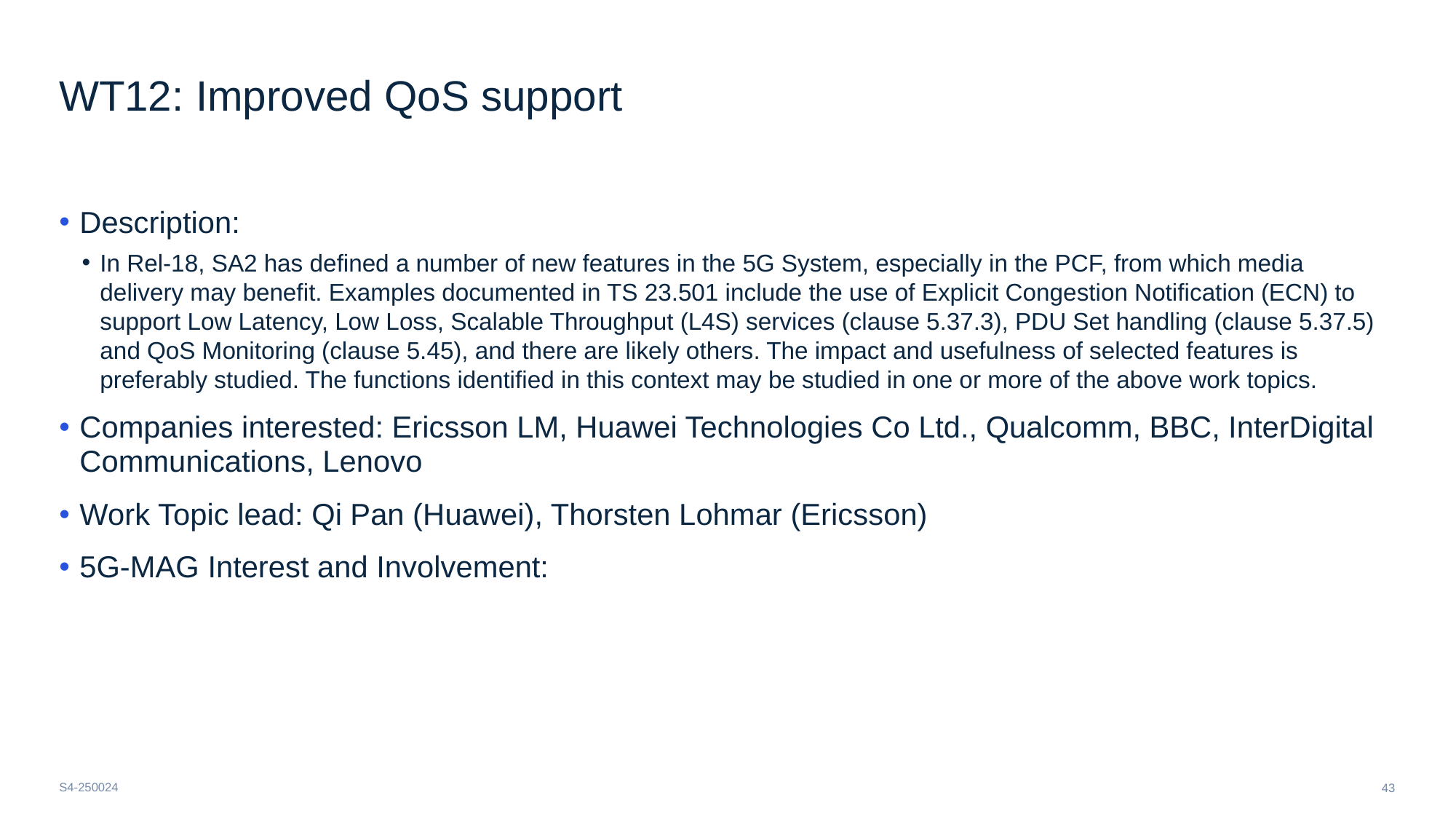

# WT12: Improved QoS support

Description:
In Rel-18, SA2 has defined a number of new features in the 5G System, especially in the PCF, from which media delivery may benefit. Examples documented in TS 23.501 include the use of Explicit Congestion Notification (ECN) to support Low Latency, Low Loss, Scalable Throughput (L4S) services (clause 5.37.3), PDU Set handling (clause 5.37.5) and QoS Monitoring (clause 5.45), and there are likely others. The impact and usefulness of selected features is preferably studied. The functions identified in this context may be studied in one or more of the above work topics.
Companies interested: Ericsson LM, Huawei Technologies Co Ltd., Qualcomm, BBC, InterDigital Communications, Lenovo
Work Topic lead: Qi Pan (Huawei), Thorsten Lohmar (Ericsson)
5G-MAG Interest and Involvement:
S4-250024